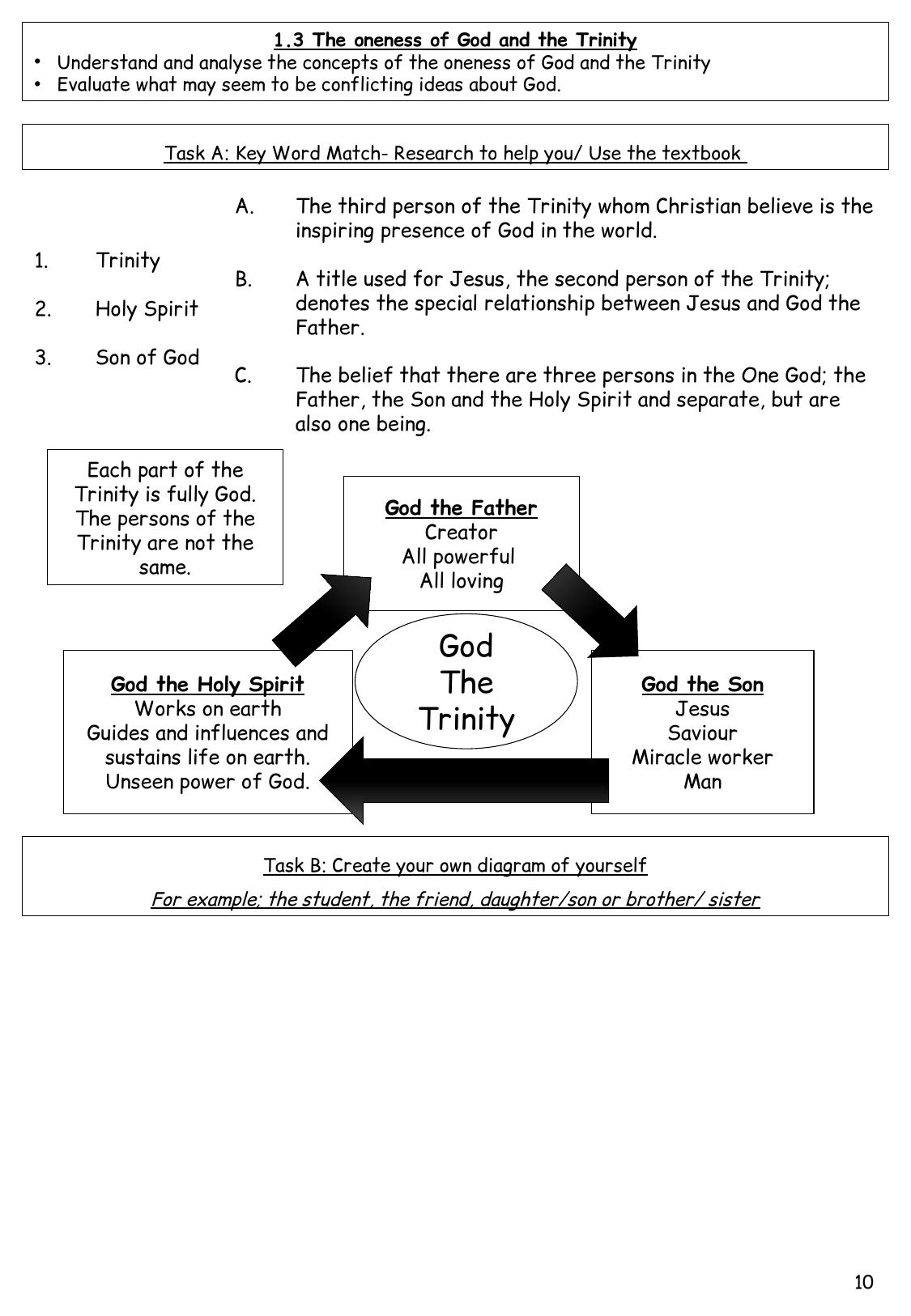

1.3 The oneness of God and the Trinity
Understand and analyse the concepts of the oneness of God and the Trinity
Evaluate what may seem to be conflicting ideas about God.
Task A: Key Word Match- Research to help you/ Use the textbook
The third person of the Trinity whom Christian believe is the inspiring presence of God in the world.

A title used for Jesus, the second person of the Trinity; denotes the special relationship between Jesus and God the Father.

The belief that there are three persons in the One God; the Father, the Son and the Holy Spirit and separate, but are also one being.
Trinity

Holy Spirit

Son of God
Each part of the Trinity is fully God.
The persons of the Trinity are not the same.
God the Father
Creator
All powerful
All loving

God
The Trinity
God the Holy Spirit
Works on earth
Guides and influences and sustains life on earth.
Unseen power of God.
God the Son
Jesus
Saviour
Miracle worker
Man

Task B: Create your own diagram of yourself
For example; the student, the friend, daughter/son or brother/ sister
10